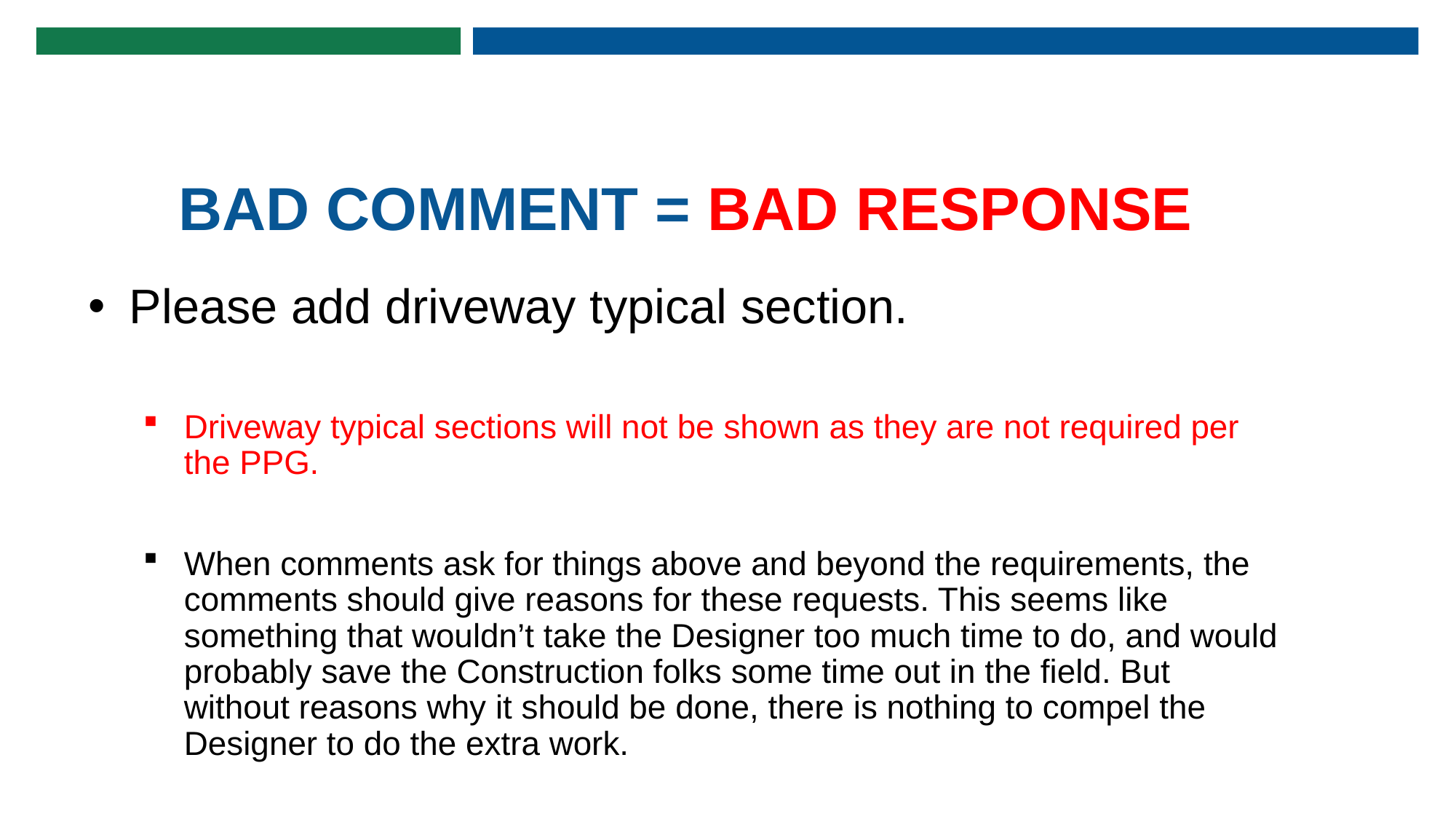

# BAD COMMENT = BAD RESPONSE
Please add driveway typical section.

Driveway typical sections will not be shown as they are not required per the PPG.

When comments ask for things above and beyond the requirements, the comments should give reasons for these requests. This seems like something that wouldn’t take the Designer too much time to do, and would probably save the Construction folks some time out in the field. But without reasons why it should be done, there is nothing to compel the Designer to do the extra work.